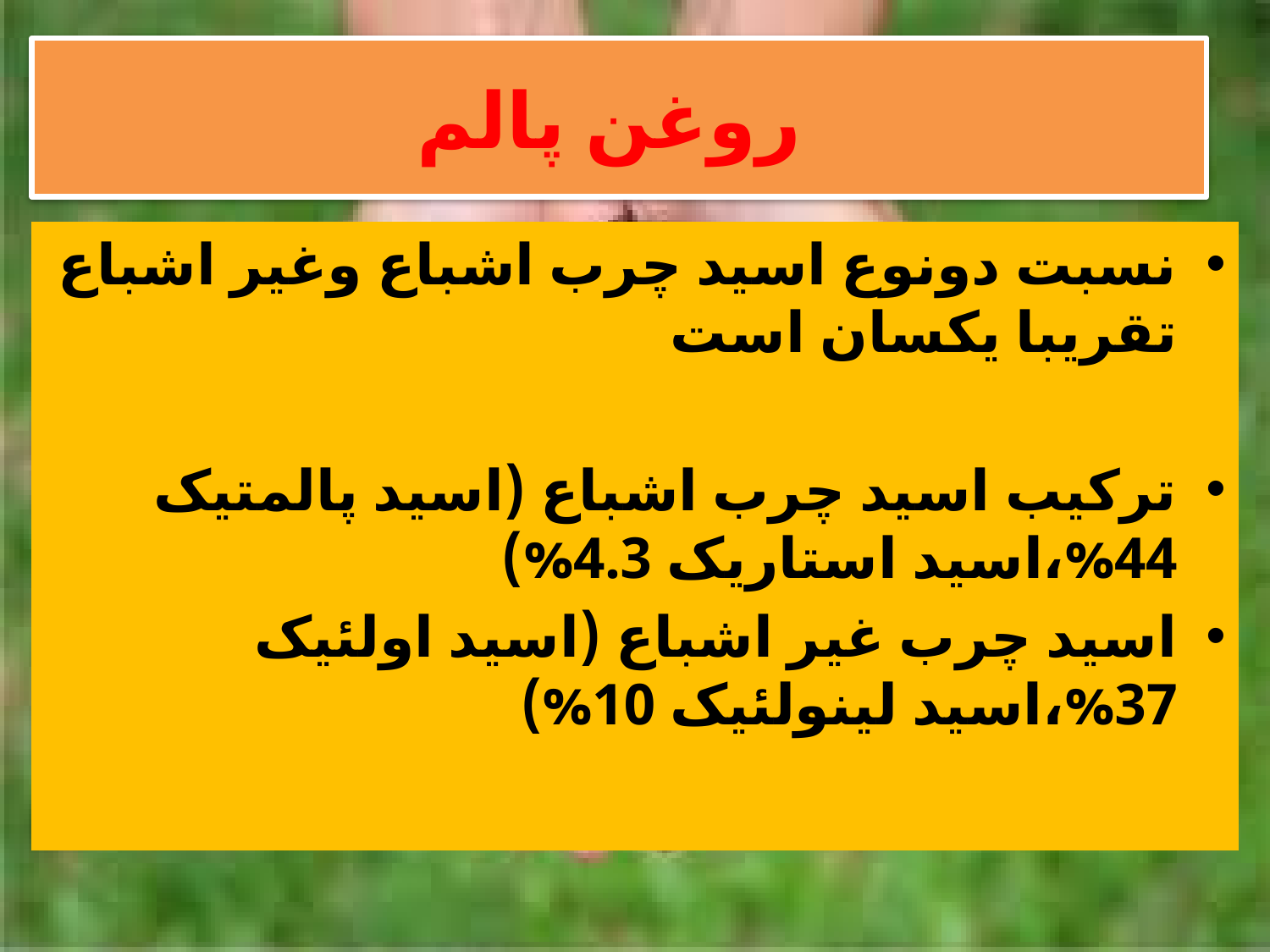

# روغن پالم
نسبت دونوع اسید چرب اشباع وغیر اشباع تقریبا یکسان است

ترکیب اسید چرب اشباع (اسید پالمتیک 44%،اسید استاریک 4.3%)
اسید چرب غیر اشباع (اسید اولئیک 37%،اسید لینولئیک 10%)